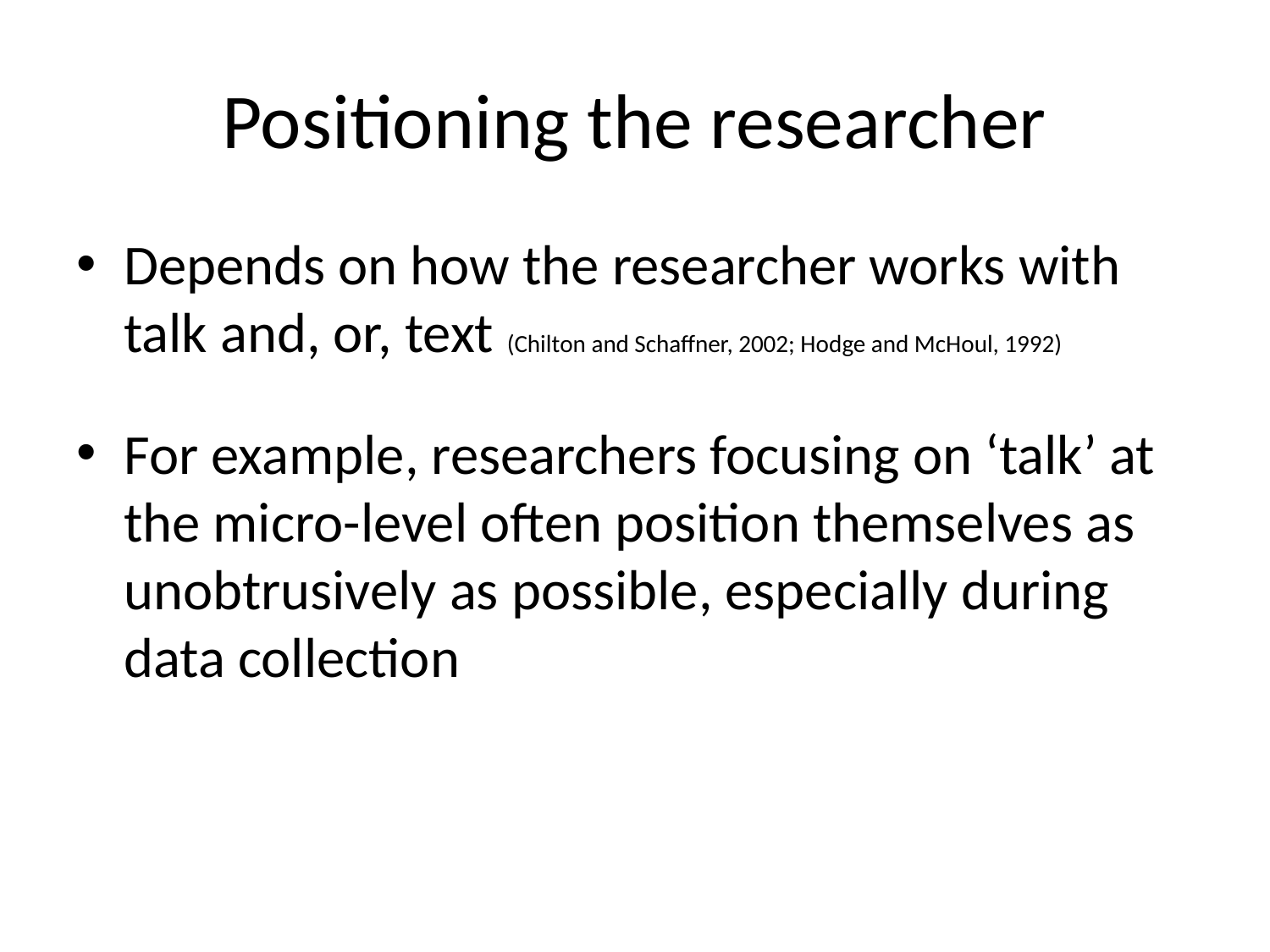

# Positioning the researcher
Depends on how the researcher works with talk and, or, text (Chilton and Schaffner, 2002; Hodge and McHoul, 1992)
For example, researchers focusing on ‘talk’ at the micro-level often position themselves as unobtrusively as possible, especially during data collection